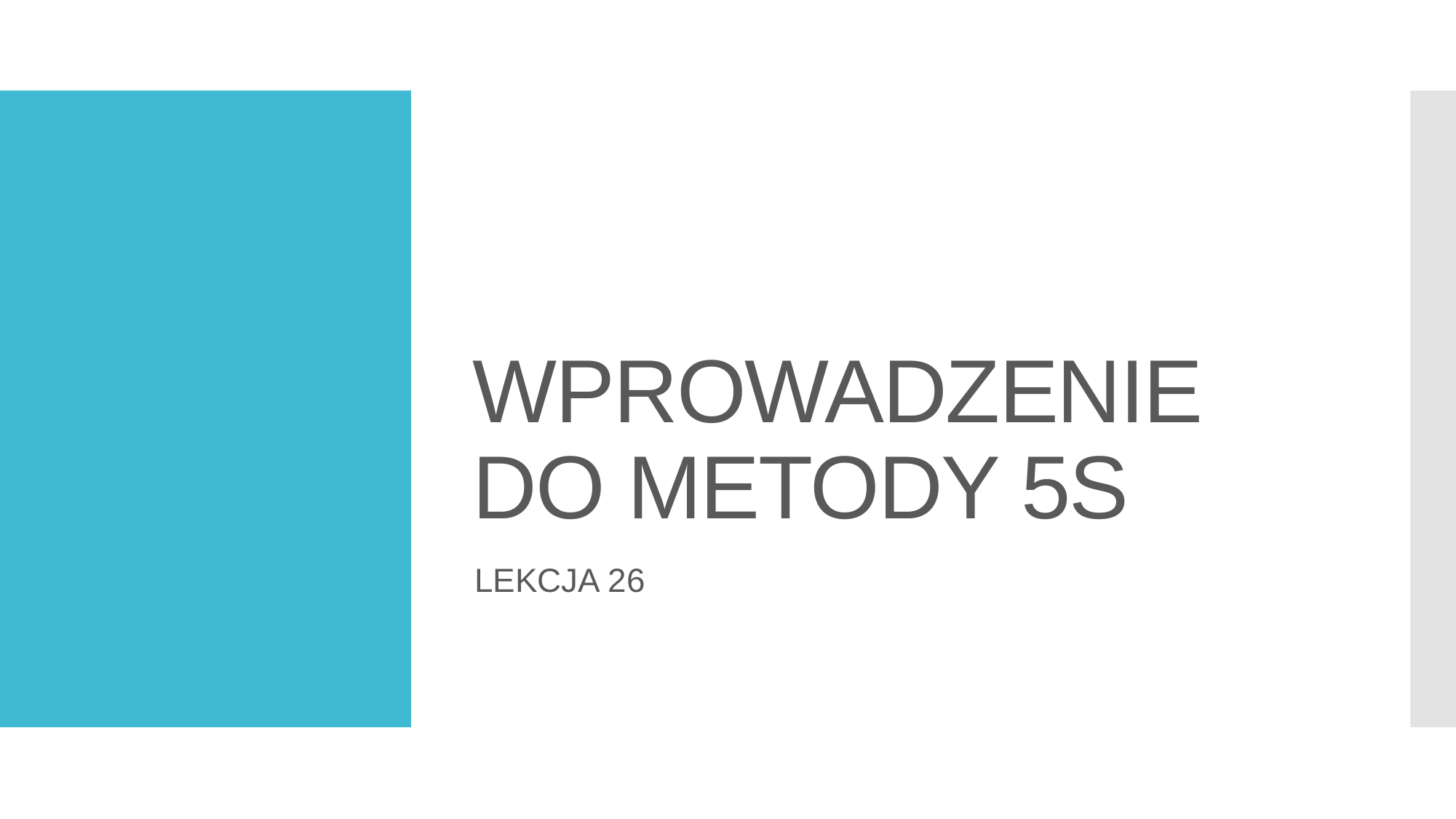

# WPROWADZENIE DO METODY 5S
LEKCJA 26